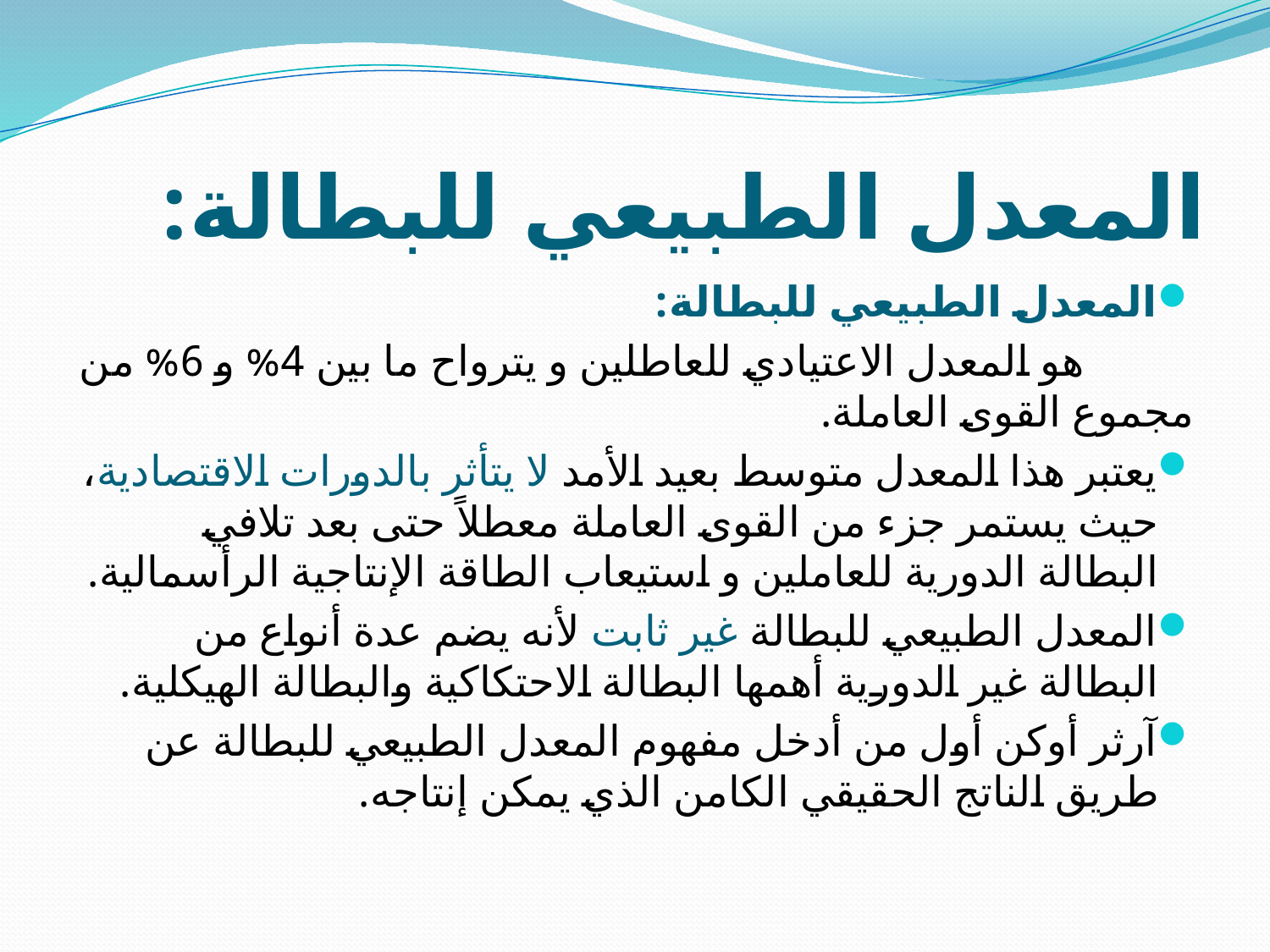

# المعدل الطبيعي للبطالة:
المعدل الطبيعي للبطالة:
          هو المعدل الاعتيادي للعاطلين و يترواح ما بين 4% و 6% من مجموع القوى العاملة.
يعتبر هذا المعدل متوسط بعيد الأمد لا يتأثر بالدورات الاقتصادية، حيث يستمر جزء من القوى العاملة معطلاً حتى بعد تلافي البطالة الدورية للعاملين و استيعاب الطاقة الإنتاجية الرأسمالية.
المعدل الطبيعي للبطالة غير ثابت لأنه يضم عدة أنواع من البطالة غير الدورية أهمها البطالة الاحتكاكية والبطالة الهيكلية.
آرثر أوكن أول من أدخل مفهوم المعدل الطبيعي للبطالة عن طريق الناتج الحقيقي الكامن الذي يمكن إنتاجه.